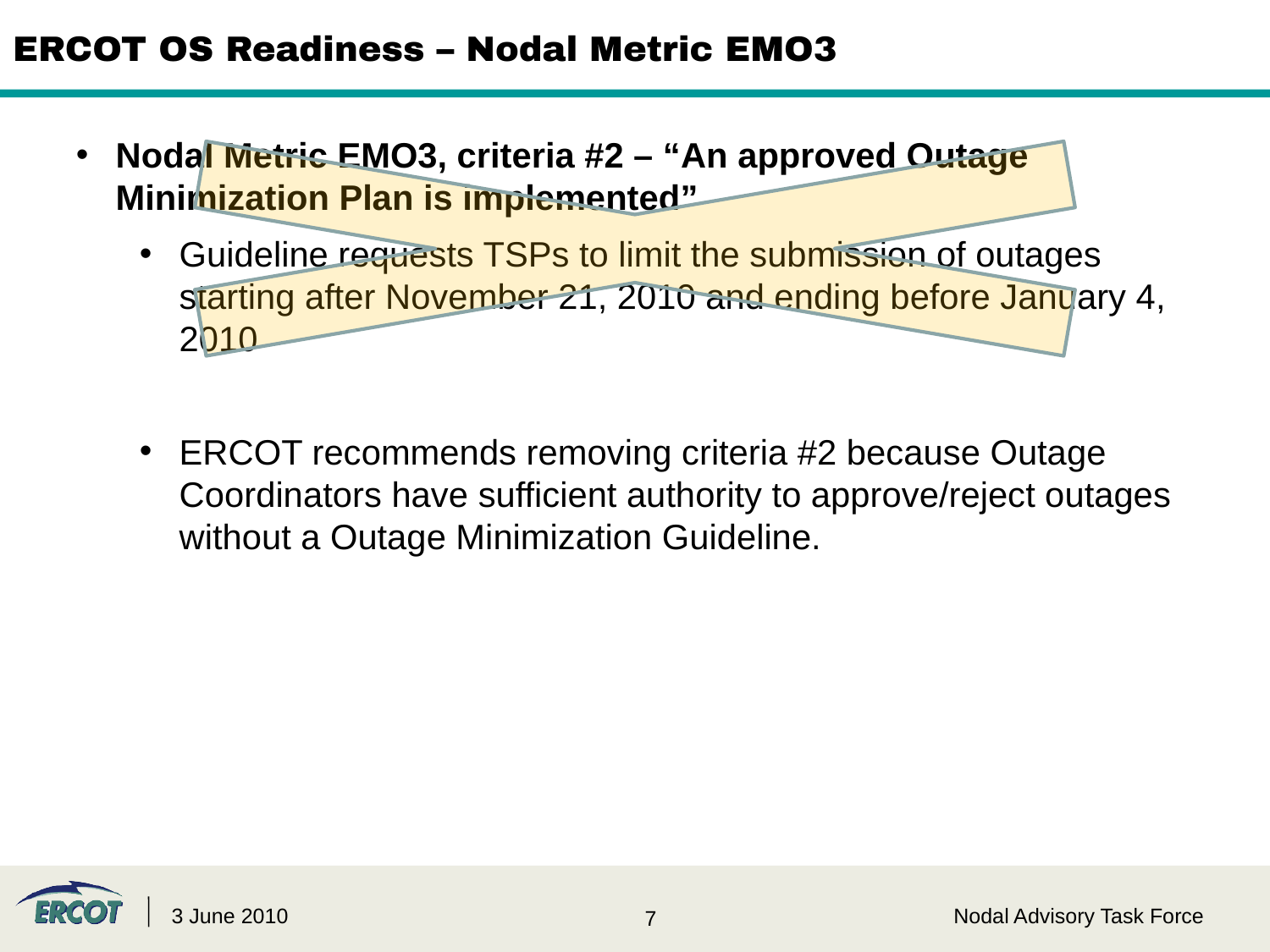

ERCOT OS Readiness – Nodal Metric EMO3

Nodal Metric EMO3, criteria #2 – “An approved Outage Minimization Plan is implemented”
Guideline requests TSPs to limit the submission of outages starting after November 21, 2010 and ending before January 4, 2010

ERCOT recommends removing criteria #2 because Outage Coordinators have sufficient authority to approve/reject outages without a Outage Minimization Guideline.
3 June 2010
Nodal Advisory Task Force